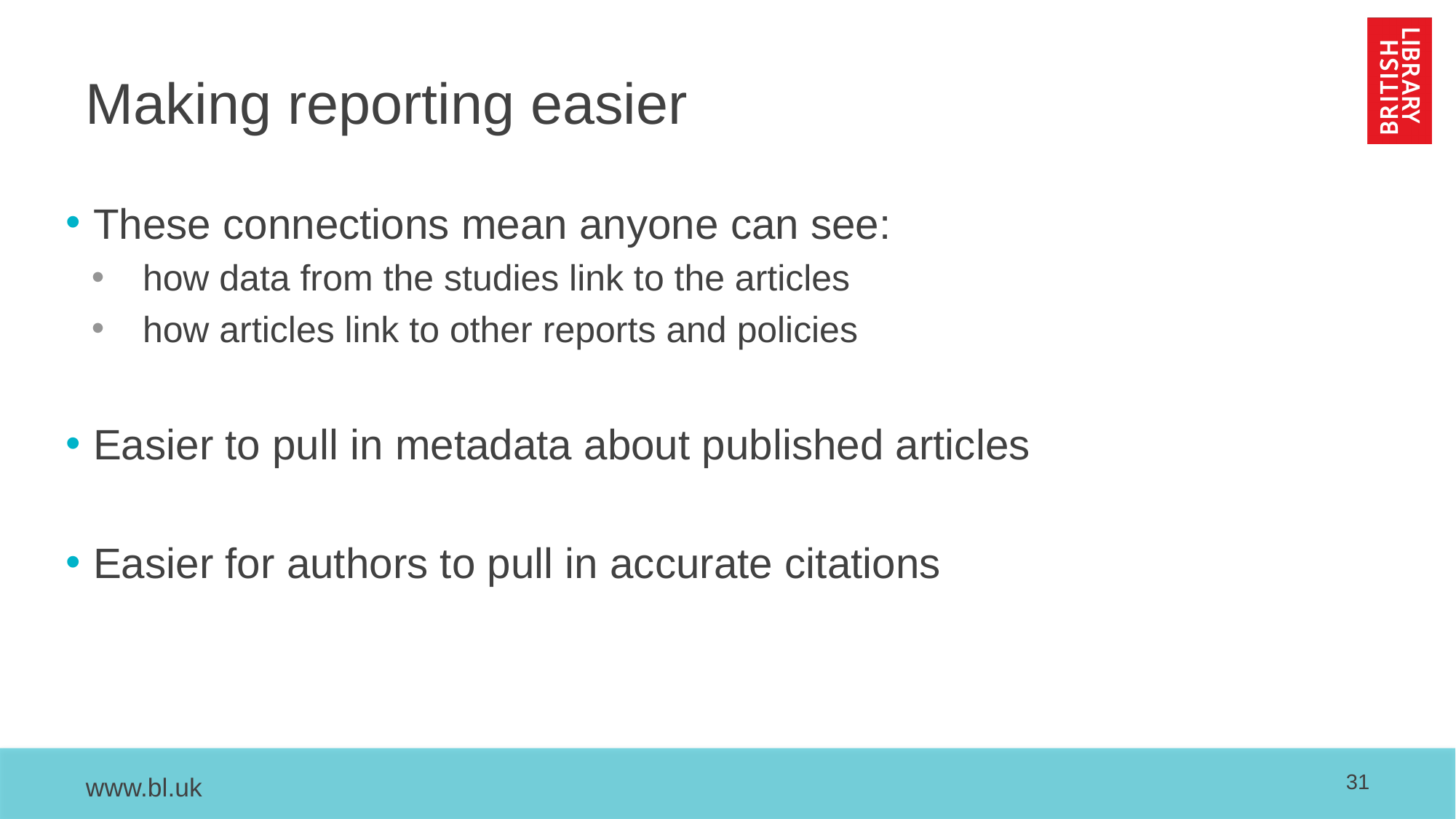

# Making reporting easier
These connections mean anyone can see:
how data from the studies link to the articles
how articles link to other reports and policies

Easier to pull in metadata about published articles

Easier for authors to pull in accurate citations

31